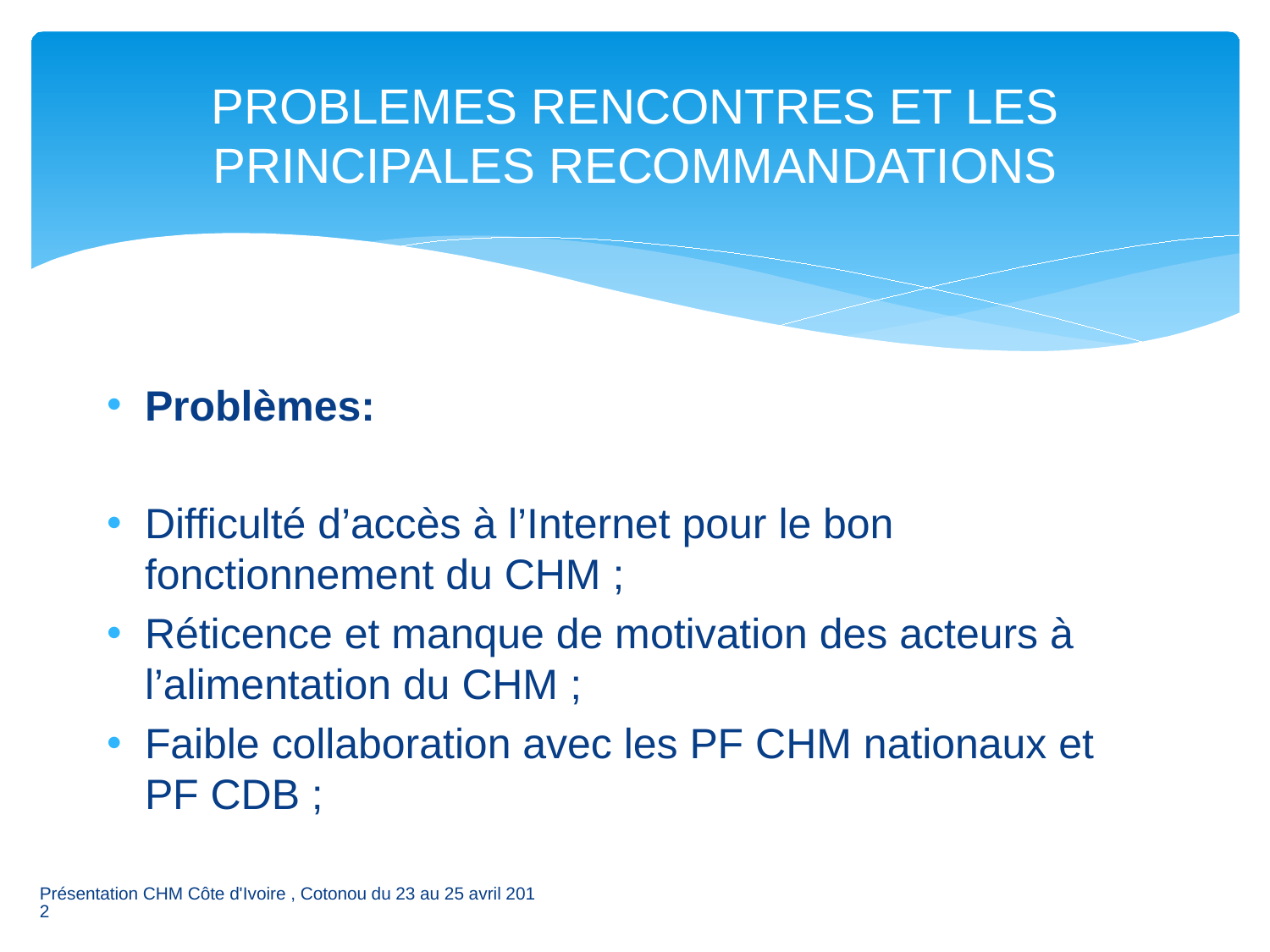

# PROBLEMES RENCONTRES ET LES PRINCIPALES RECOMMANDATIONS
Problèmes:

Difficulté d’accès à l’Internet pour le bon fonctionnement du CHM ;
Réticence et manque de motivation des acteurs à l’alimentation du CHM ;
Faible collaboration avec les PF CHM nationaux et PF CDB ;
Présentation CHM Côte d'Ivoire , Cotonou du 23 au 25 avril 2012